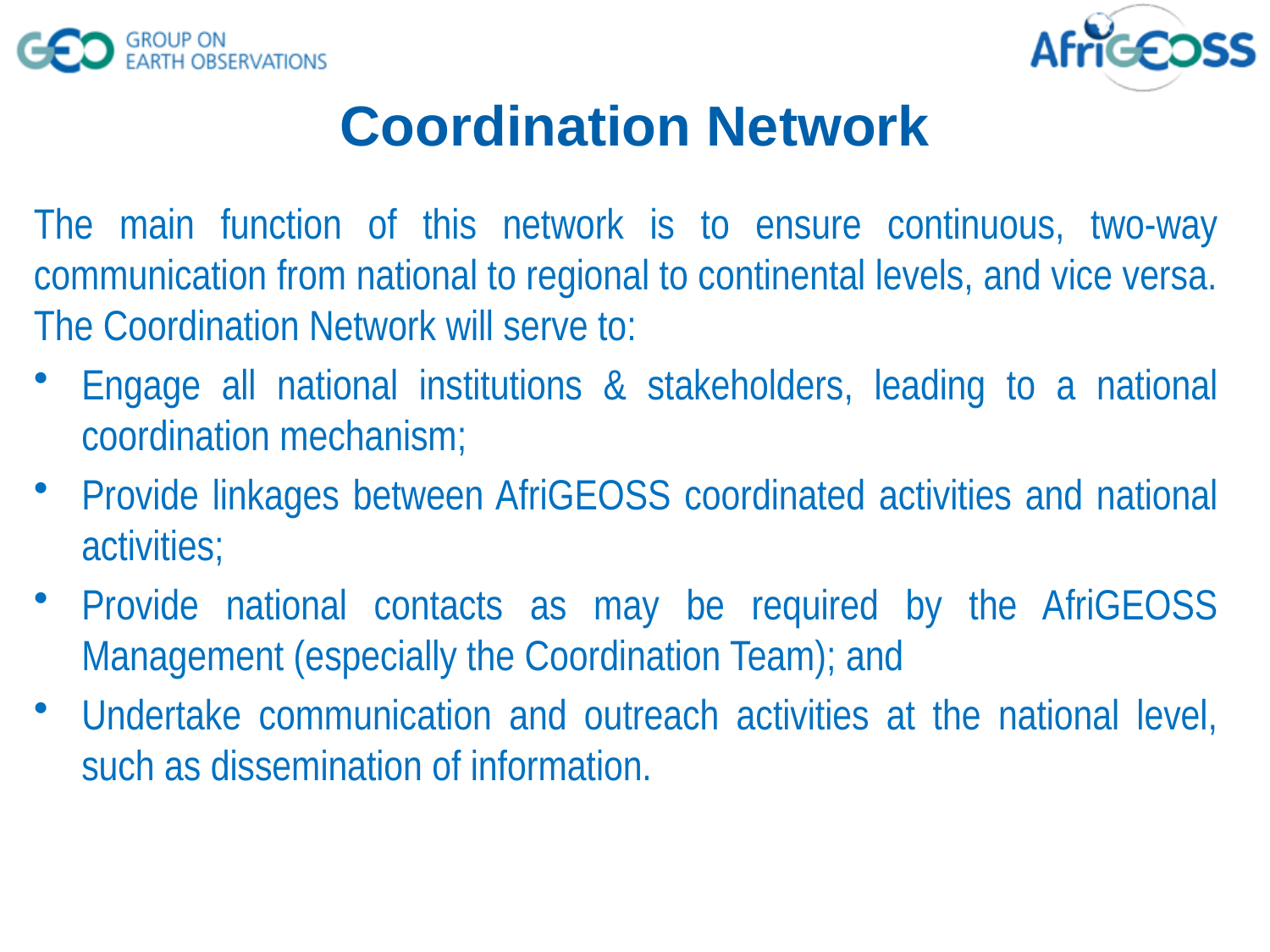

# Coordination Network
The main function of this network is to ensure continuous, two-way communication from national to regional to continental levels, and vice versa. The Coordination Network will serve to:
Engage all national institutions & stakeholders, leading to a national coordination mechanism;
Provide linkages between AfriGEOSS coordinated activities and national activities;
Provide national contacts as may be required by the AfriGEOSS Management (especially the Coordination Team); and
Undertake communication and outreach activities at the national level, such as dissemination of information.